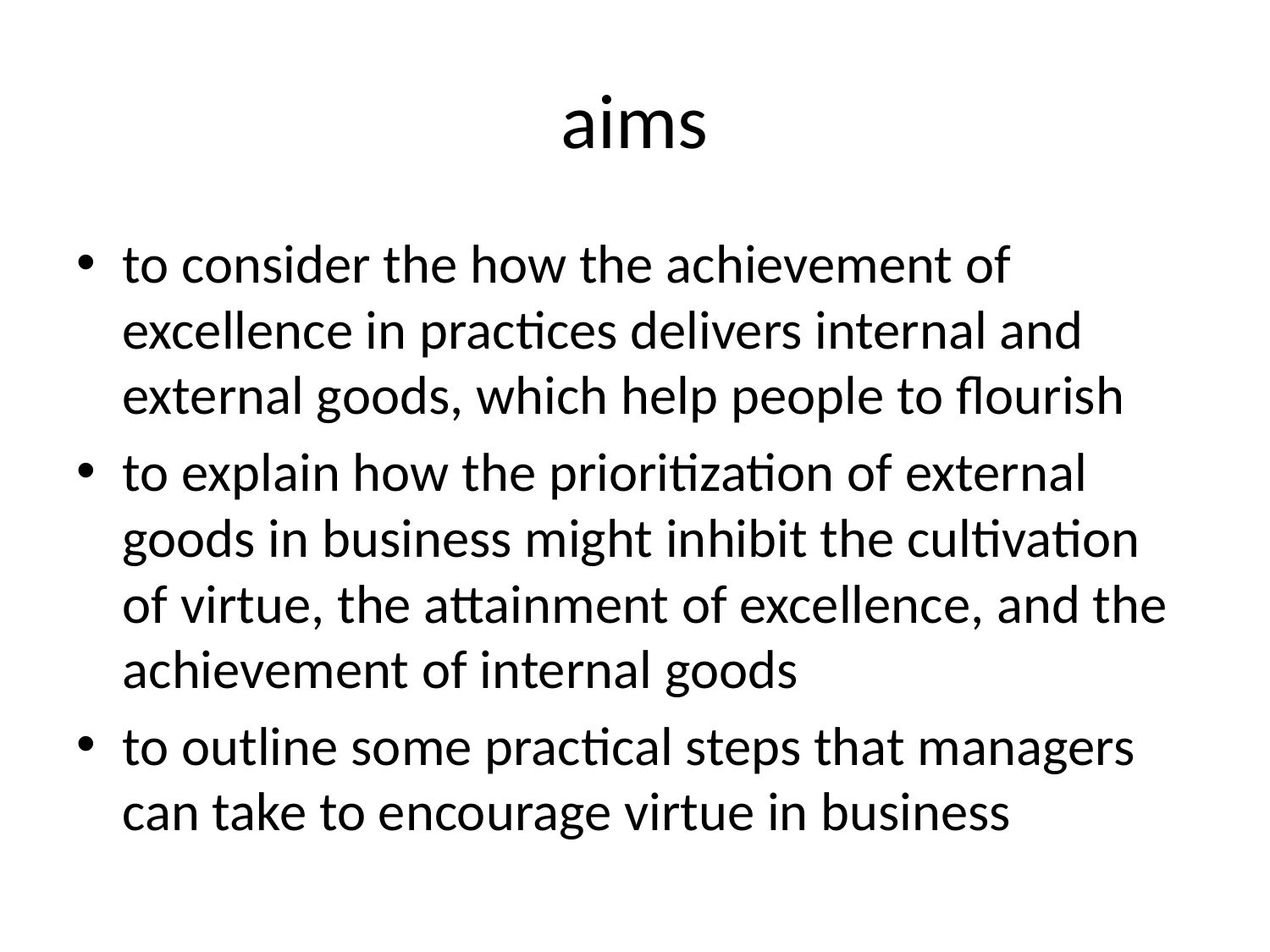

# aims
to consider the how the achievement of excellence in practices delivers internal and external goods, which help people to flourish
to explain how the prioritization of external goods in business might inhibit the cultivation of virtue, the attainment of excellence, and the achievement of internal goods
to outline some practical steps that managers can take to encourage virtue in business